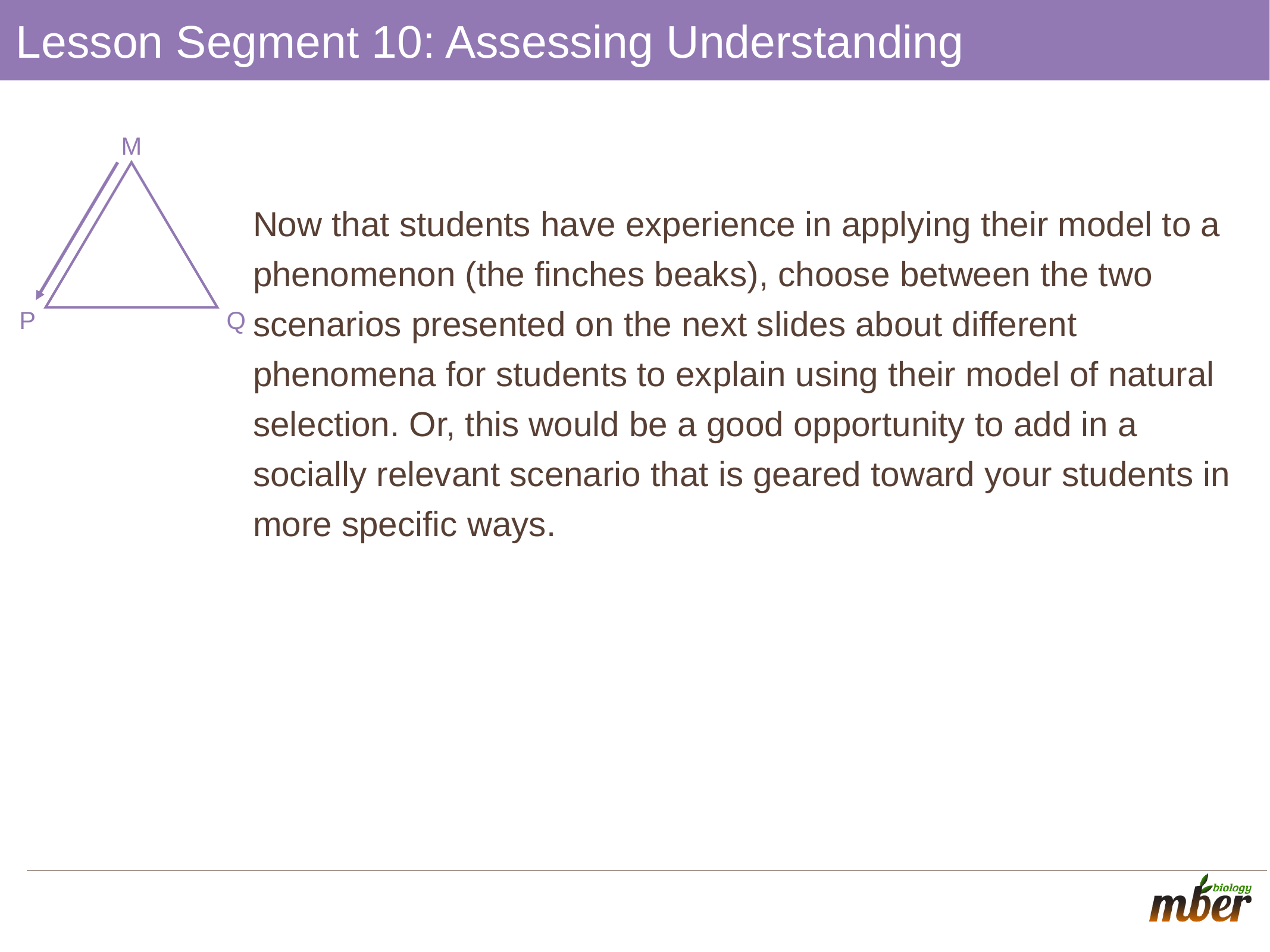

# Lesson Segment 10: Assessing Understanding
M

Q
P
Now that students have experience in applying their model to a phenomenon (the finches beaks), choose between the two scenarios presented on the next slides about different phenomena for students to explain using their model of natural selection. Or, this would be a good opportunity to add in a socially relevant scenario that is geared toward your students in more specific ways.